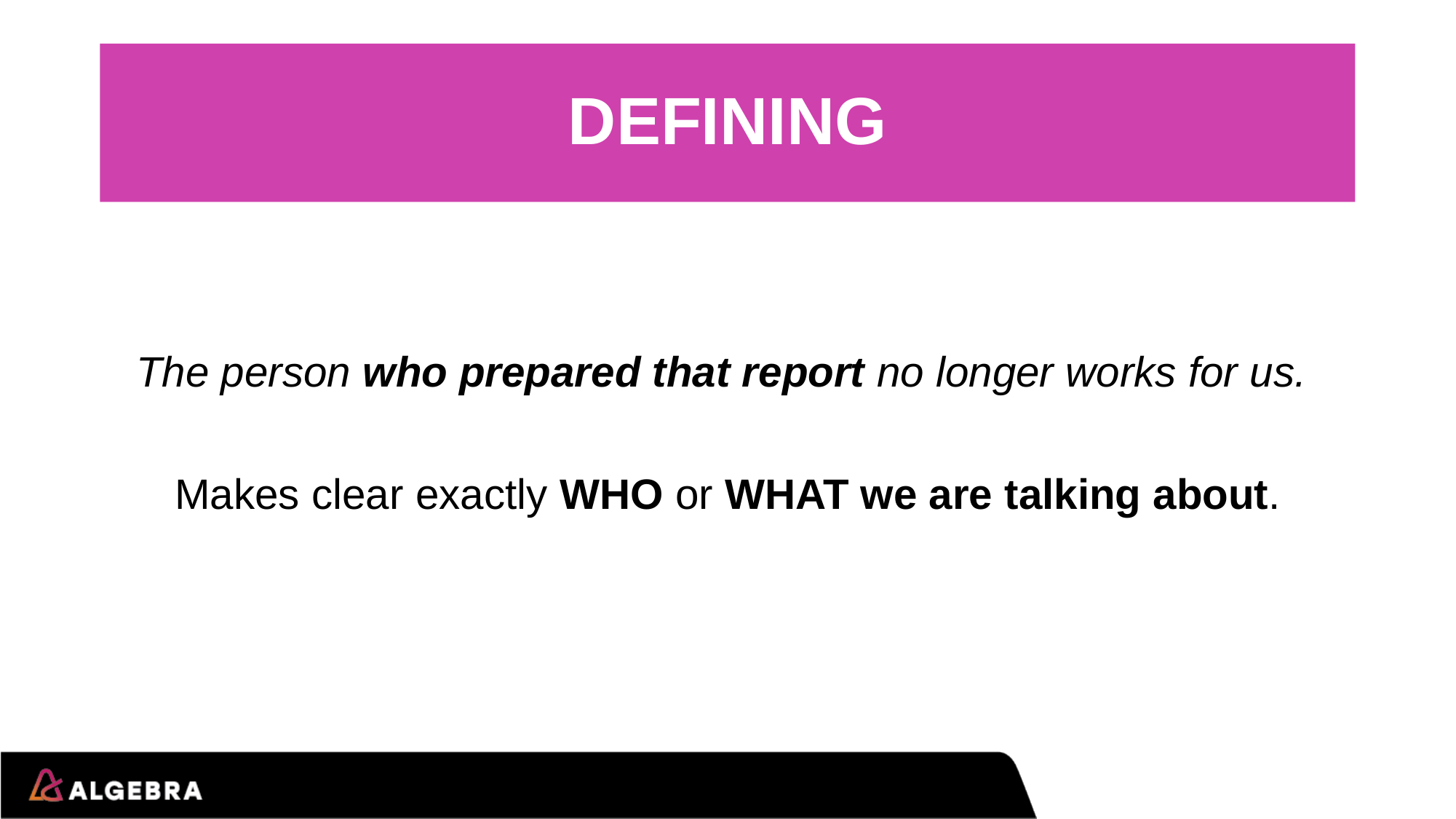

# DEFINING

The person who prepared that report no longer works for us.

Makes clear exactly WHO or WHAT we are talking about.